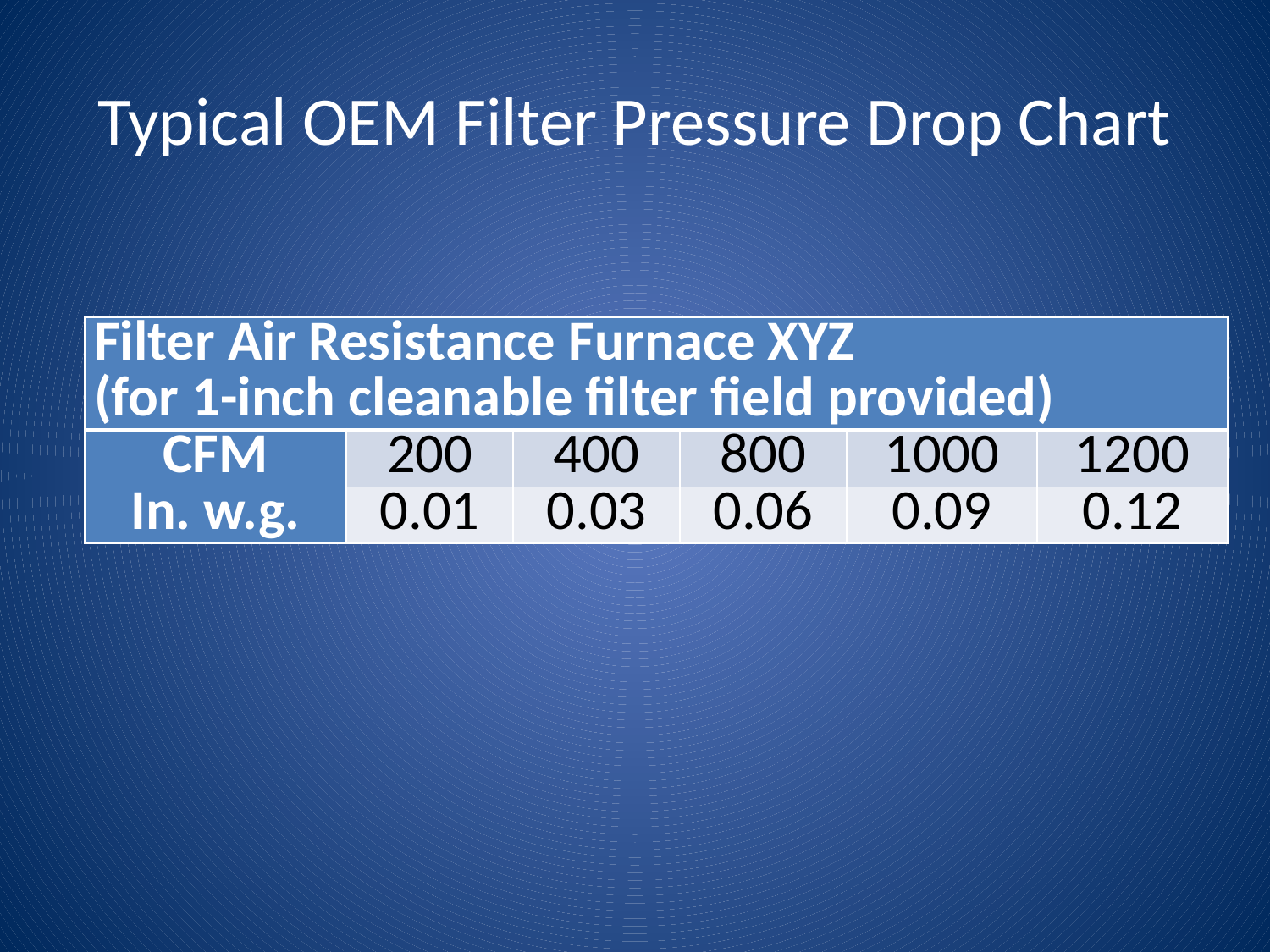

# Typical OEM Filter Pressure Drop Chart
| Filter Air Resistance Furnace XYZ (for 1-inch cleanable filter field provided) |  |  |  |  |  |
| --- | --- | --- | --- | --- | --- |
| CFM | 200 | 400 | 800 | 1000 | 1200 |
| In. w.g. | 0.01 | 0.03 | 0.06 | 0.09 | 0.12 |